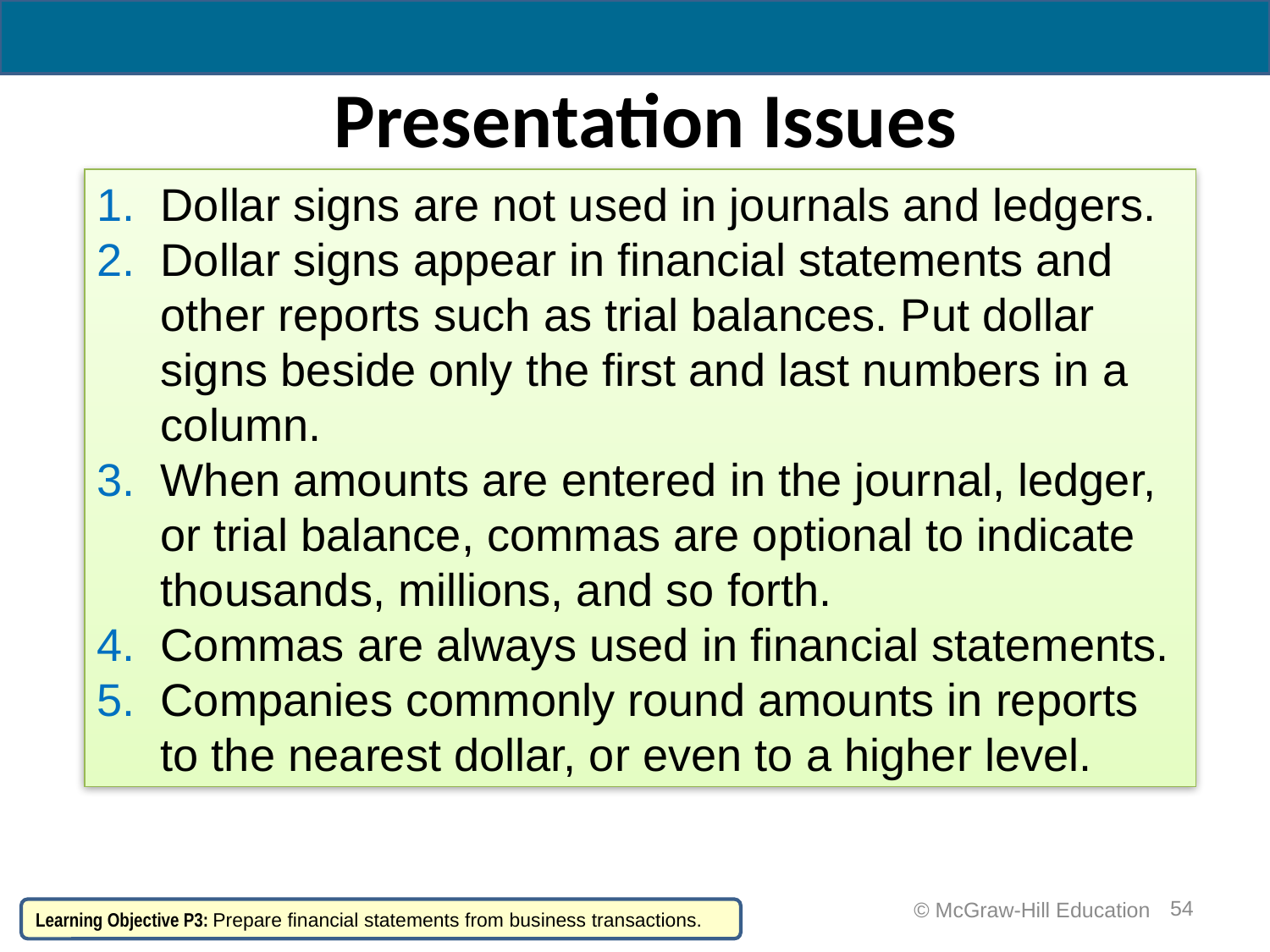

# Presentation Issues
Dollar signs are not used in journals and ledgers.
Dollar signs appear in financial statements and other reports such as trial balances. Put dollar signs beside only the first and last numbers in a column.
When amounts are entered in the journal, ledger, or trial balance, commas are optional to indicate thousands, millions, and so forth.
Commas are always used in financial statements.
Companies commonly round amounts in reports to the nearest dollar, or even to a higher level.
54
 © McGraw-Hill Education
Learning Objective P3: Prepare financial statements from business transactions.